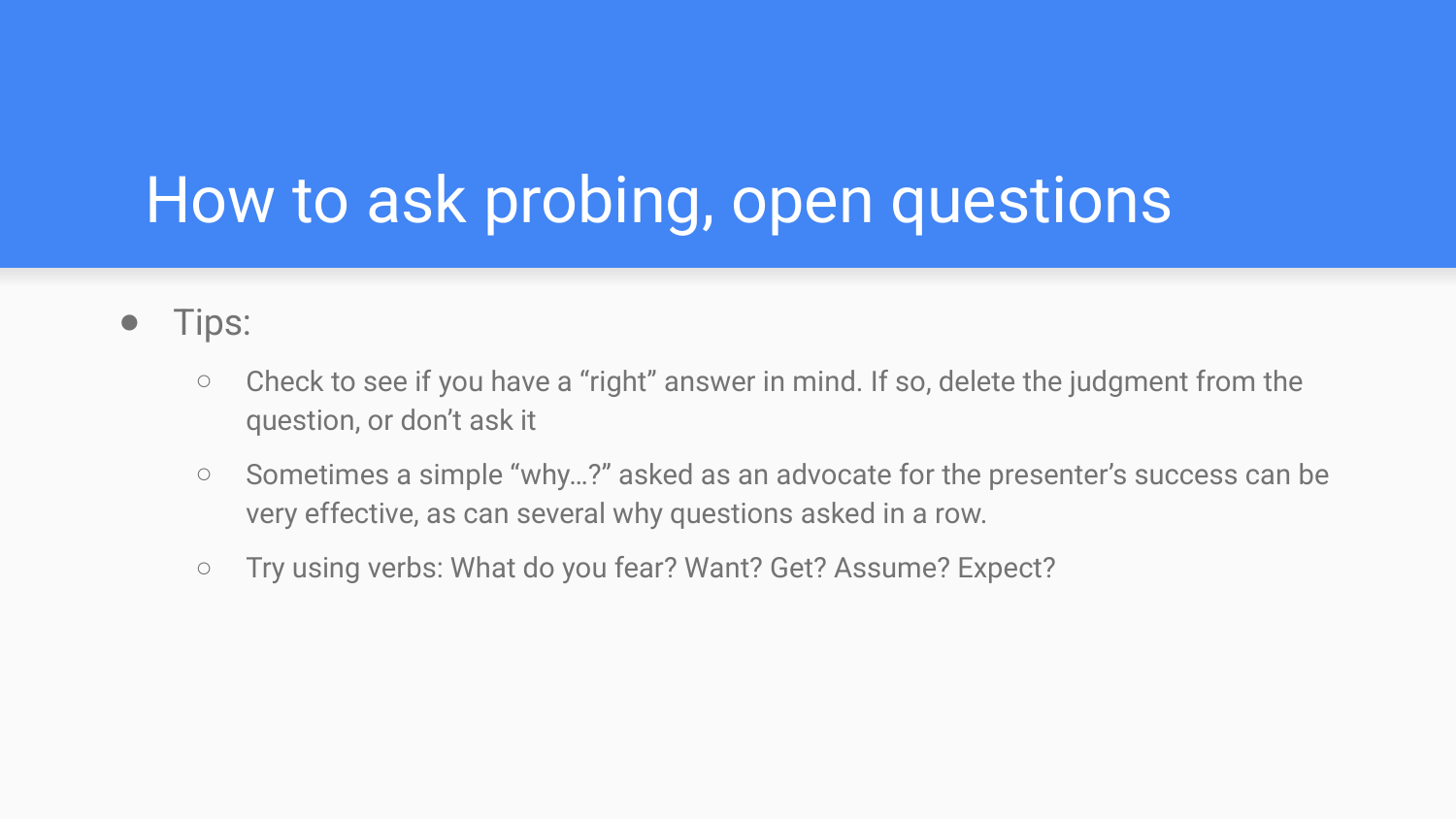

# How to ask probing, open questions
Tips:
Check to see if you have a “right” answer in mind. If so, delete the judgment from the question, or don’t ask it
Sometimes a simple “why…?” asked as an advocate for the presenter’s success can be very effective, as can several why questions asked in a row.
Try using verbs: What do you fear? Want? Get? Assume? Expect?